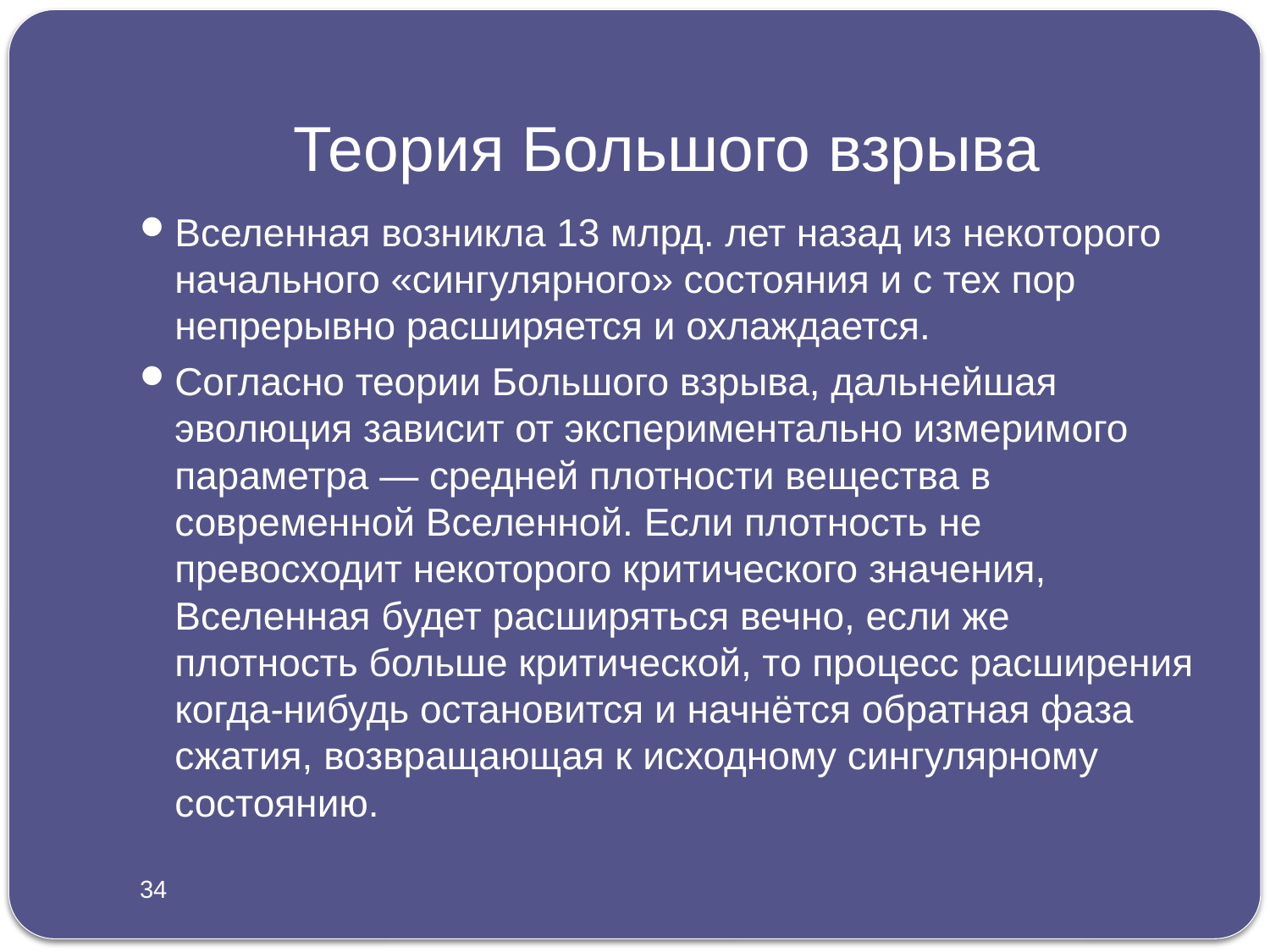

# Теория Большого взрыва
Вселенная возникла 13 млрд. лет назад из некоторого начального «сингулярного» состояния и с тех пор непрерывно расширяется и охлаждается.
Согласно теории Большого взрыва, дальнейшая эволюция зависит от экспериментально измеримого параметра — средней плотности вещества в современной Вселенной. Если плотность не превосходит некоторого критического значения, Вселенная будет расширяться вечно, если же плотность больше критической, то процесс расширения когда-нибудь остановится и начнётся обратная фаза сжатия, возвращающая к исходному сингулярному состоянию.
34